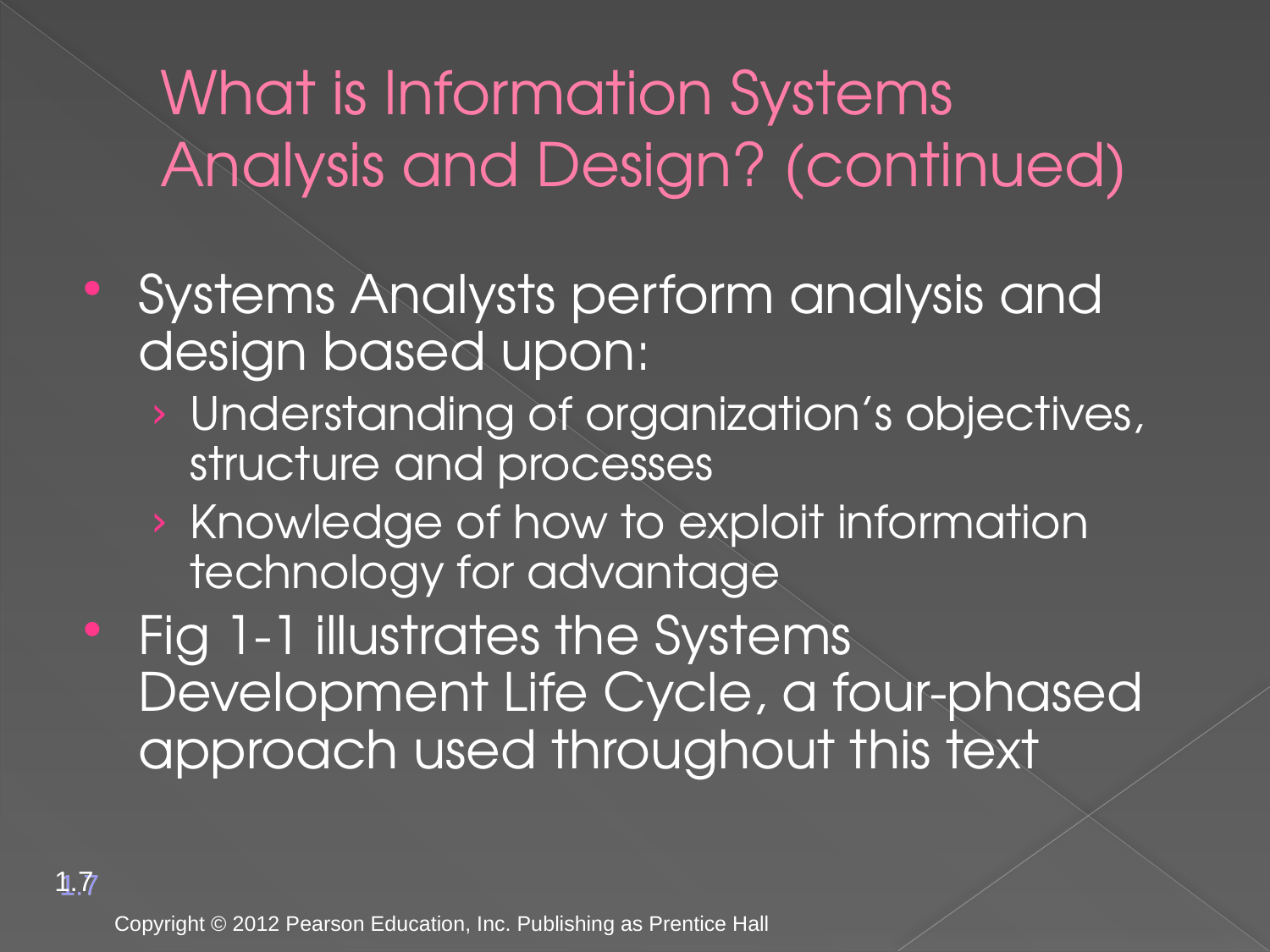

# What is Information Systems Analysis and Design? (continued)
Systems Analysts perform analysis and design based upon:
Understanding of organization’s objectives, structure and processes
Knowledge of how to exploit information technology for advantage
Fig 1-1 illustrates the Systems Development Life Cycle, a four-phased approach used throughout this text
1.7
Copyright © 2012 Pearson Education, Inc. Publishing as Prentice Hall